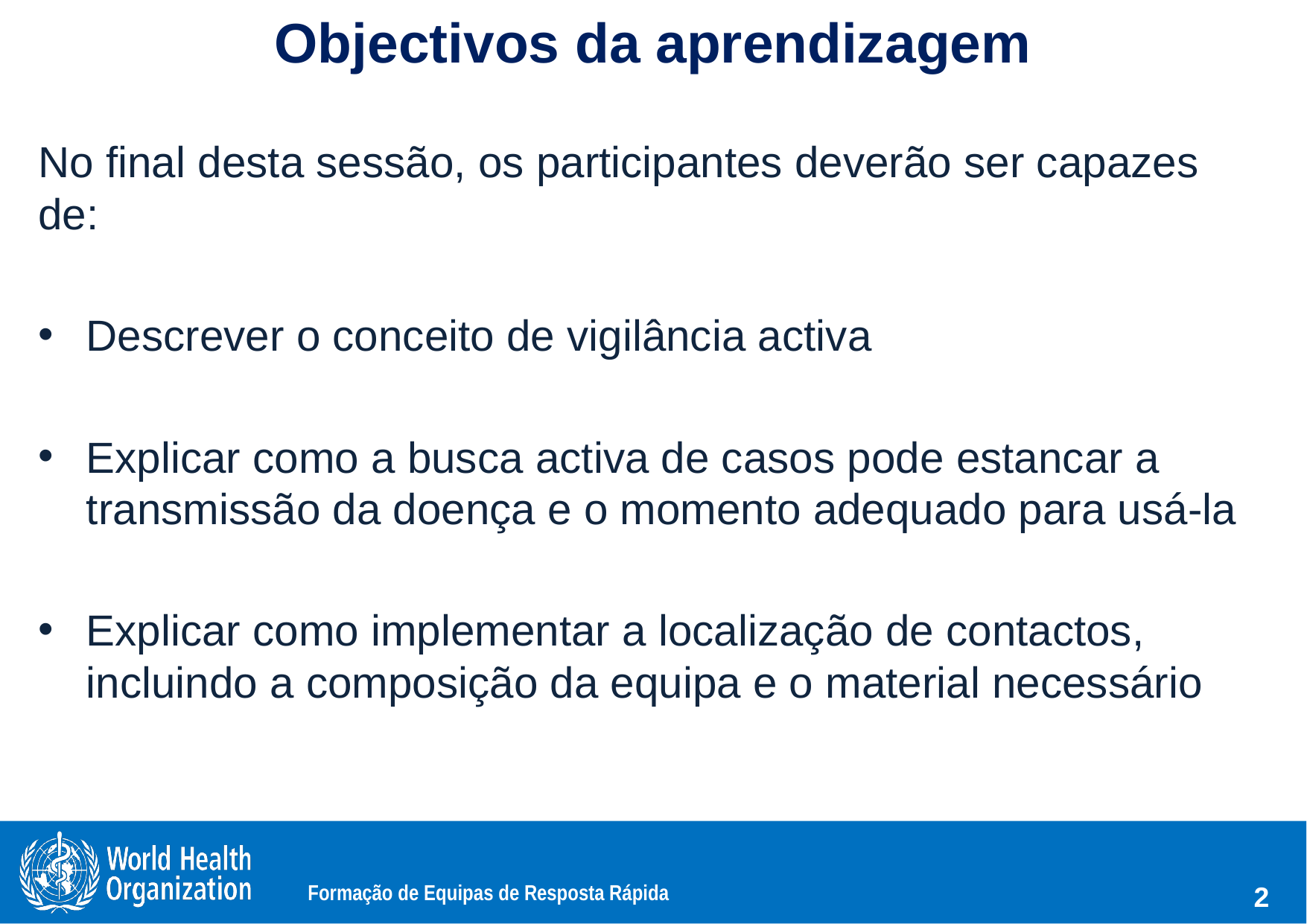

# Objectivos da aprendizagem
No final desta sessão, os participantes deverão ser capazes de:

Descrever o conceito de vigilância activa

Explicar como a busca activa de casos pode estancar a transmissão da doença e o momento adequado para usá-la

Explicar como implementar a localização de contactos, incluindo a composição da equipa e o material necessário